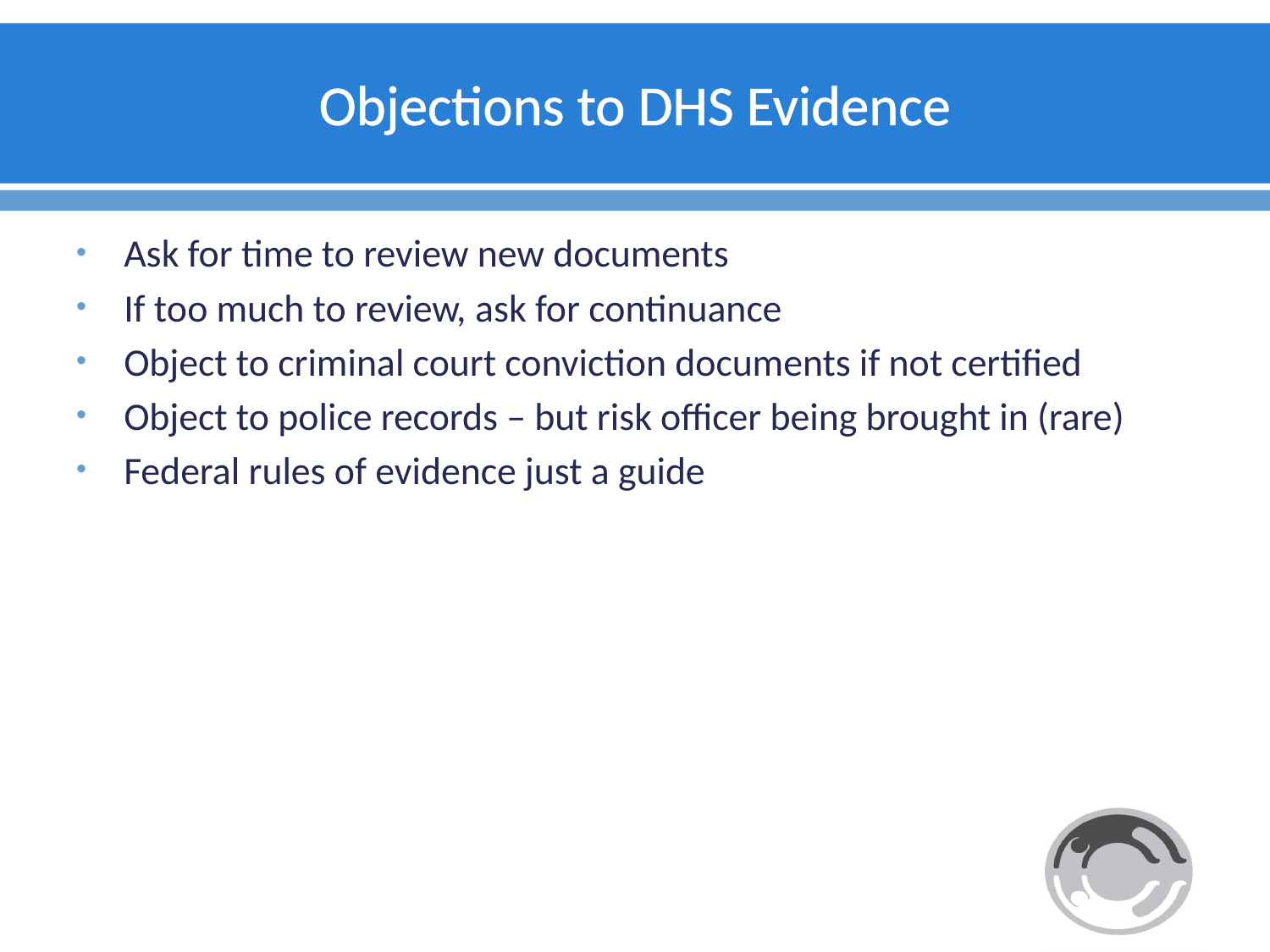

# Objections to DHS Evidence
Ask for time to review new documents
If too much to review, ask for continuance
Object to criminal court conviction documents if not certified
Object to police records – but risk officer being brought in (rare)
Federal rules of evidence just a guide